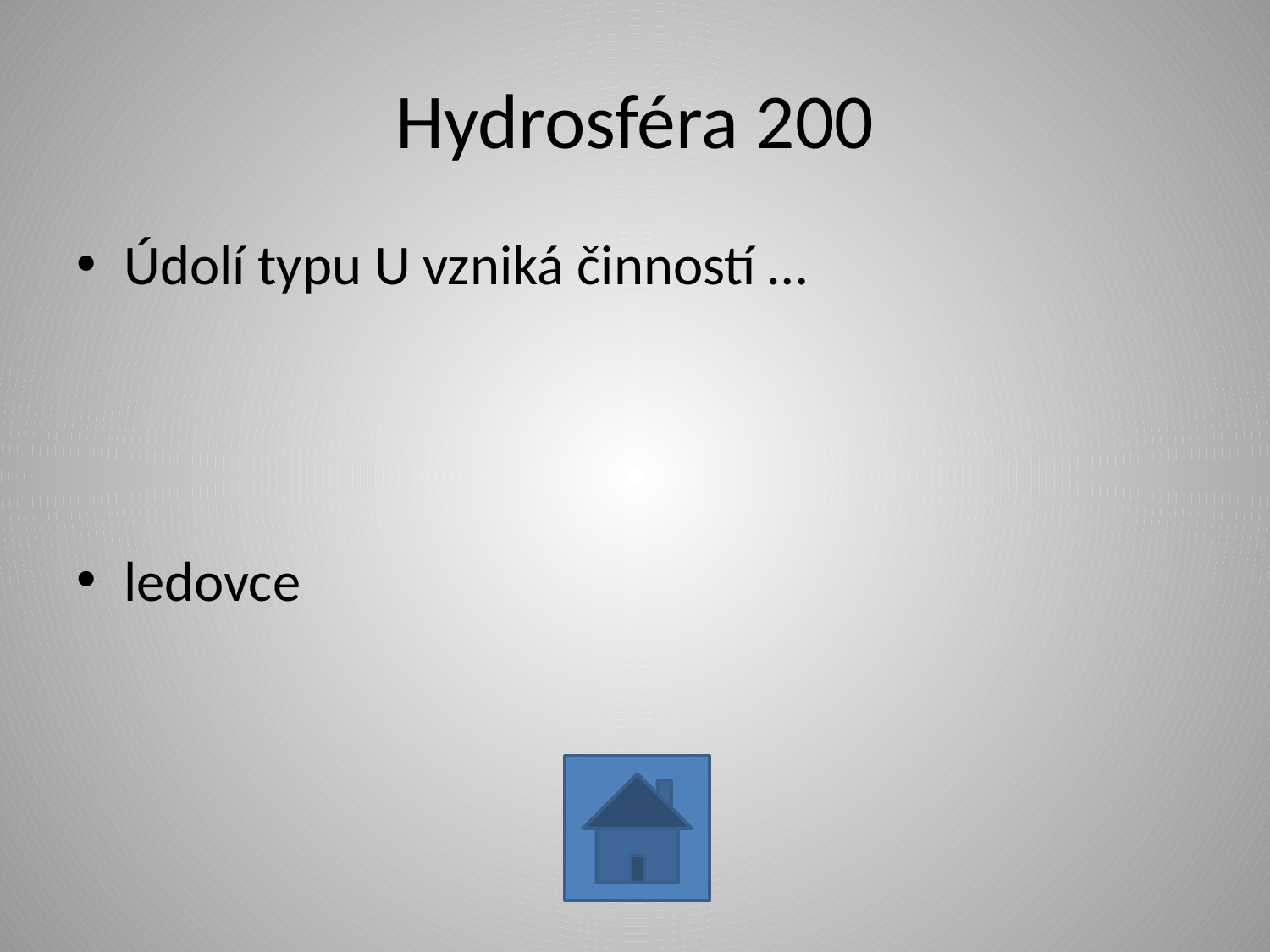

# Hydrosféra 200
Údolí typu U vzniká činností …

ledovce